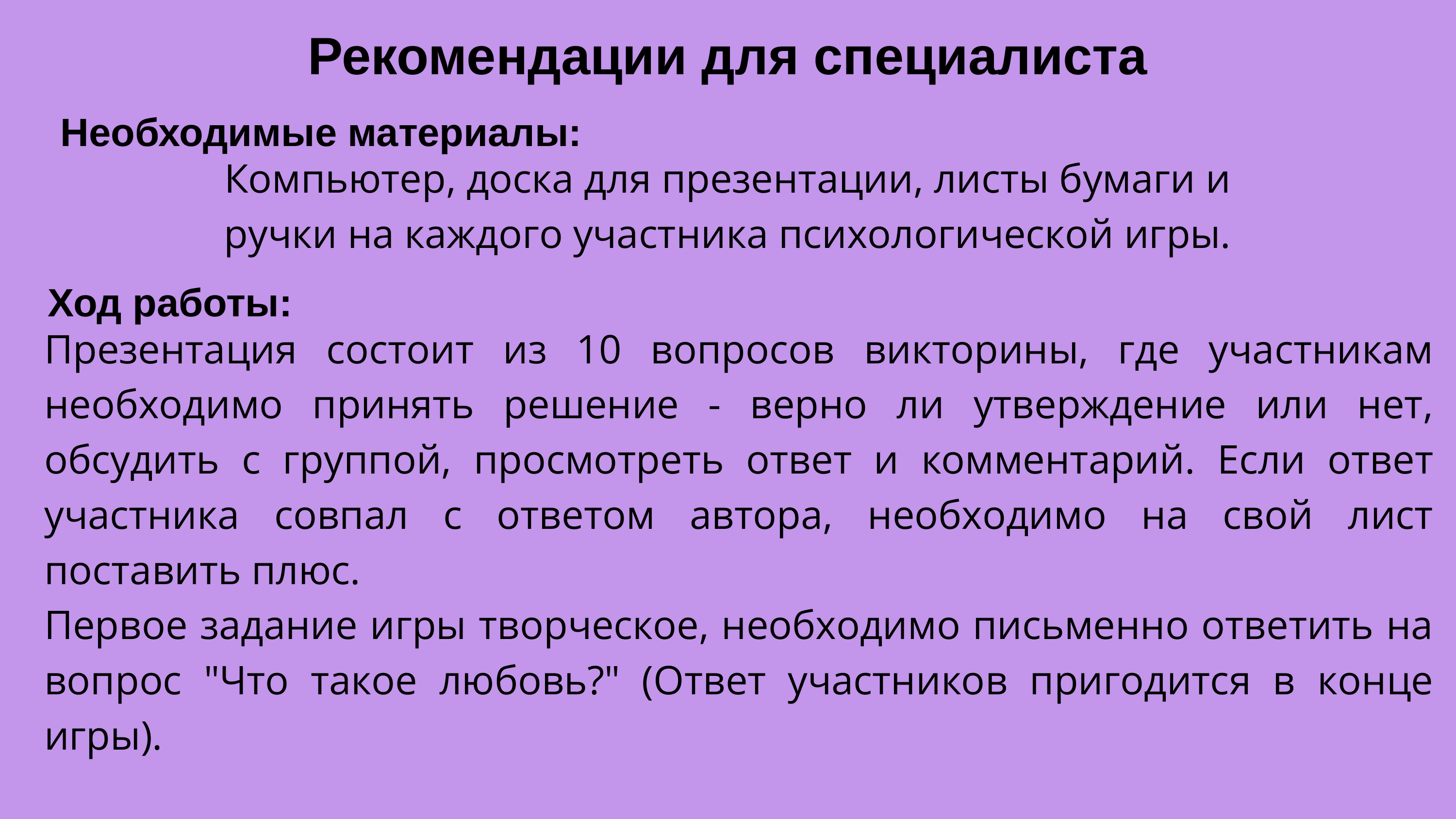

Рекомендации для специалиста
Необходимые материалы:
Компьютер, доска для презентации, листы бумаги и ручки на каждого участника психологической игры.
Ход работы:
Презентация состоит из 10 вопросов викторины, где участникам необходимо принять решение - верно ли утверждение или нет, обсудить с группой, просмотреть ответ и комментарий. Если ответ участника совпал с ответом автора, необходимо на свой лист поставить плюс.
Первое задание игры творческое, необходимо письменно ответить на вопрос "Что такое любовь?" (Ответ участников пригодится в конце игры).